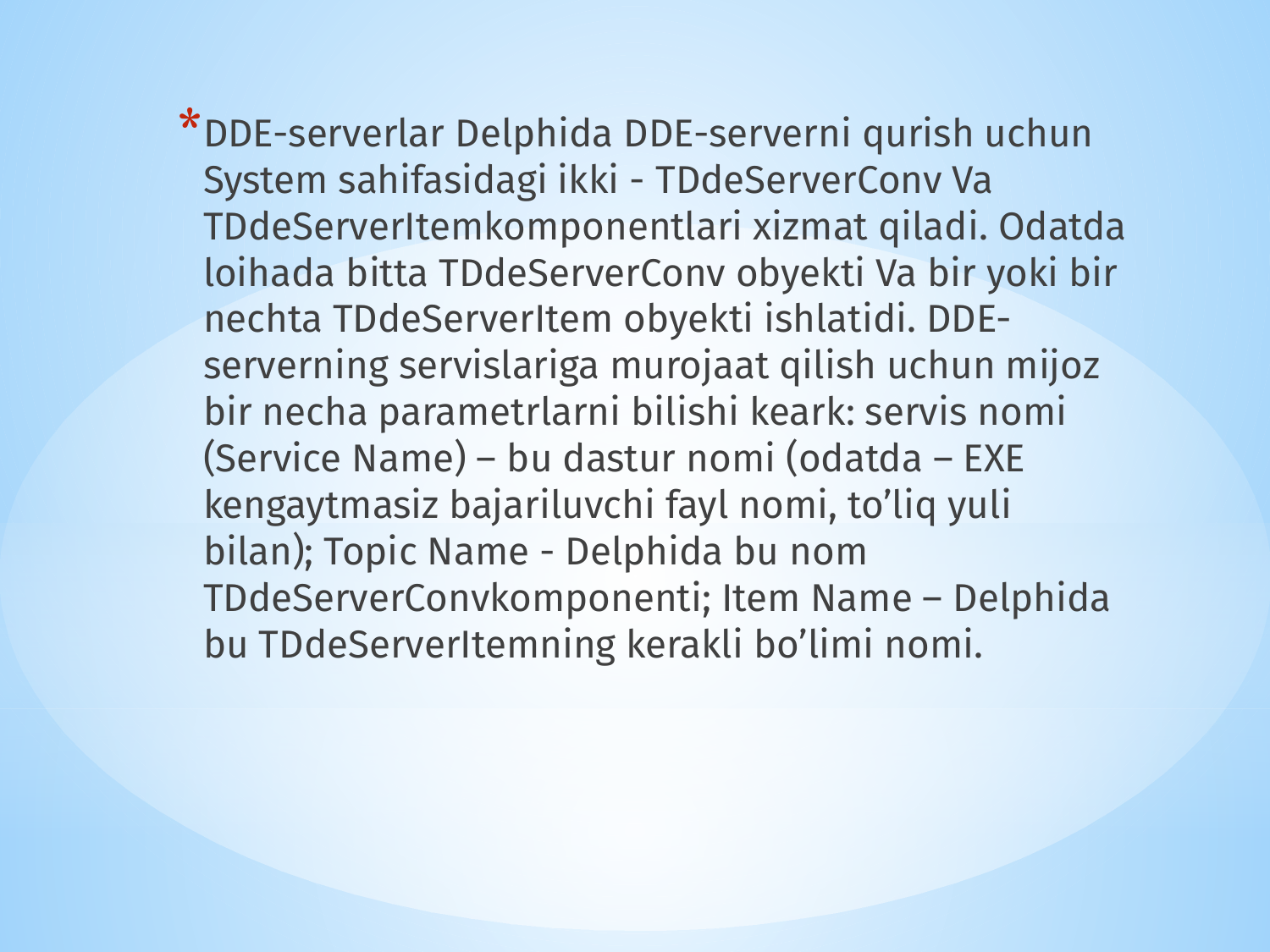

DDE-serverlar Delphida DDE-serverni qurish uchun System sahifasidagi ikki - TDdeServerConv Va TDdeServerItemkomponentlari xizmat qiladi. Odatda loihada bitta TDdeServerConv obyekti Va bir yoki bir nechta TDdeServerItem obyekti ishlatidi. DDE-serverning servislariga murojaat qilish uchun mijoz bir necha parametrlarni bilishi keark: servis nomi (Service Name) – bu dastur nomi (odatda – EXE kengaytmasiz bajariluvchi fayl nomi, to’liq yuli bilan); Topic Name - Delphida bu nom TDdeServerConvkomponenti; Item Name – Delphida bu TDdeServerItemning kerakli bo’limi nomi.